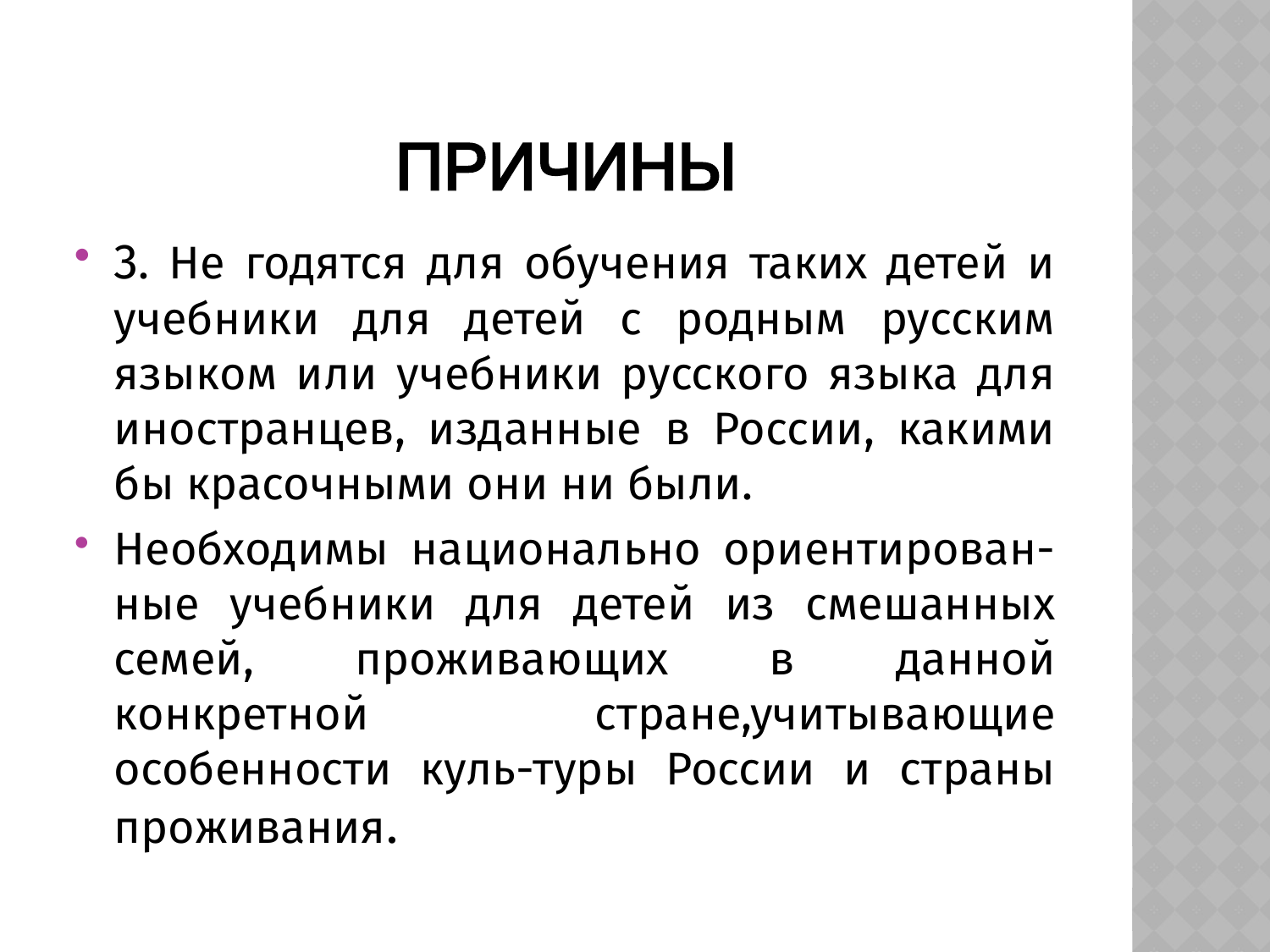

# Причины
3. Не годятся для обучения таких детей и учебники для детей с родным русским языком или учебники русского языка для иностранцев, изданные в России, какими бы красочными они ни были.
Необходимы национально ориентирован-ные учебники для детей из смешанных семей, проживающих в данной конкретной стране,учитывающие особенности куль-туры России и страны проживания.